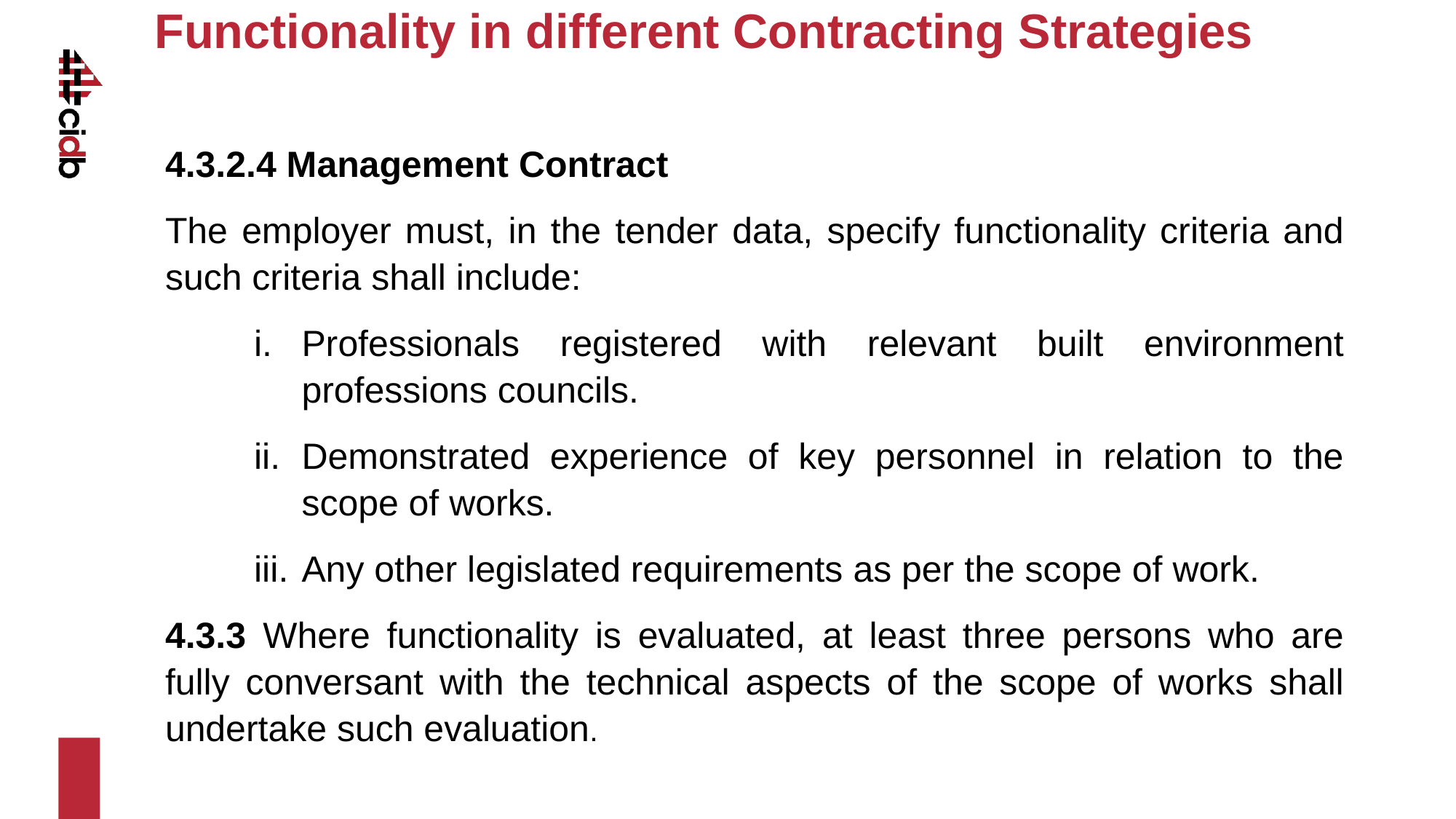

# Functionality in different Contracting Strategies
4.3.2.4 Management Contract
The employer must, in the tender data, specify functionality criteria and such criteria shall include:
Professionals registered with relevant built environment professions councils.
Demonstrated experience of key personnel in relation to the scope of works.
Any other legislated requirements as per the scope of work.
4.3.3 Where functionality is evaluated, at least three persons who are fully conversant with the technical aspects of the scope of works shall undertake such evaluation.